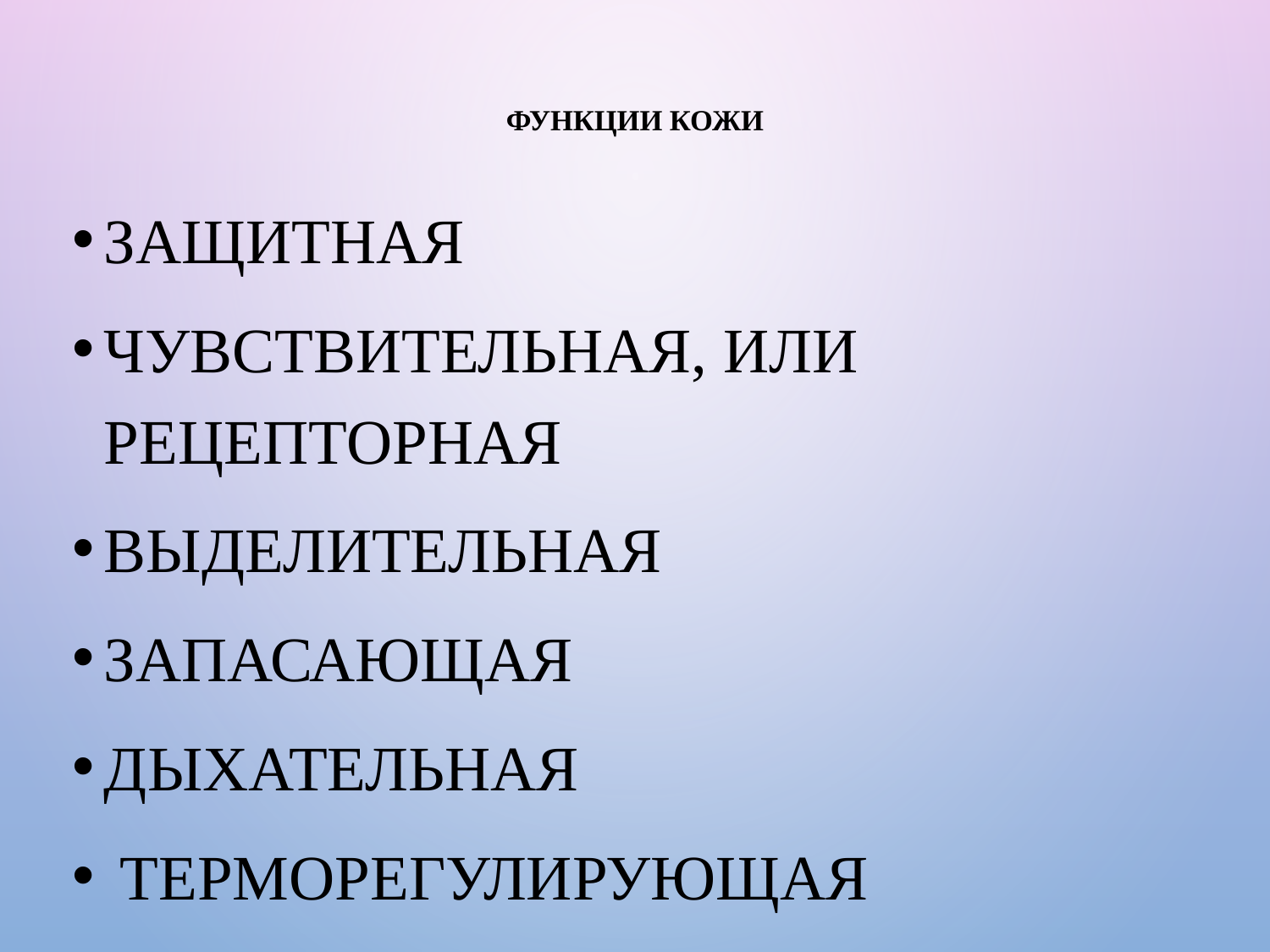

# Функции кожи
Защитная
Чувствительная, или рецепторная
Выделительная
Запасающая
Дыхательная
 Терморегулирующая